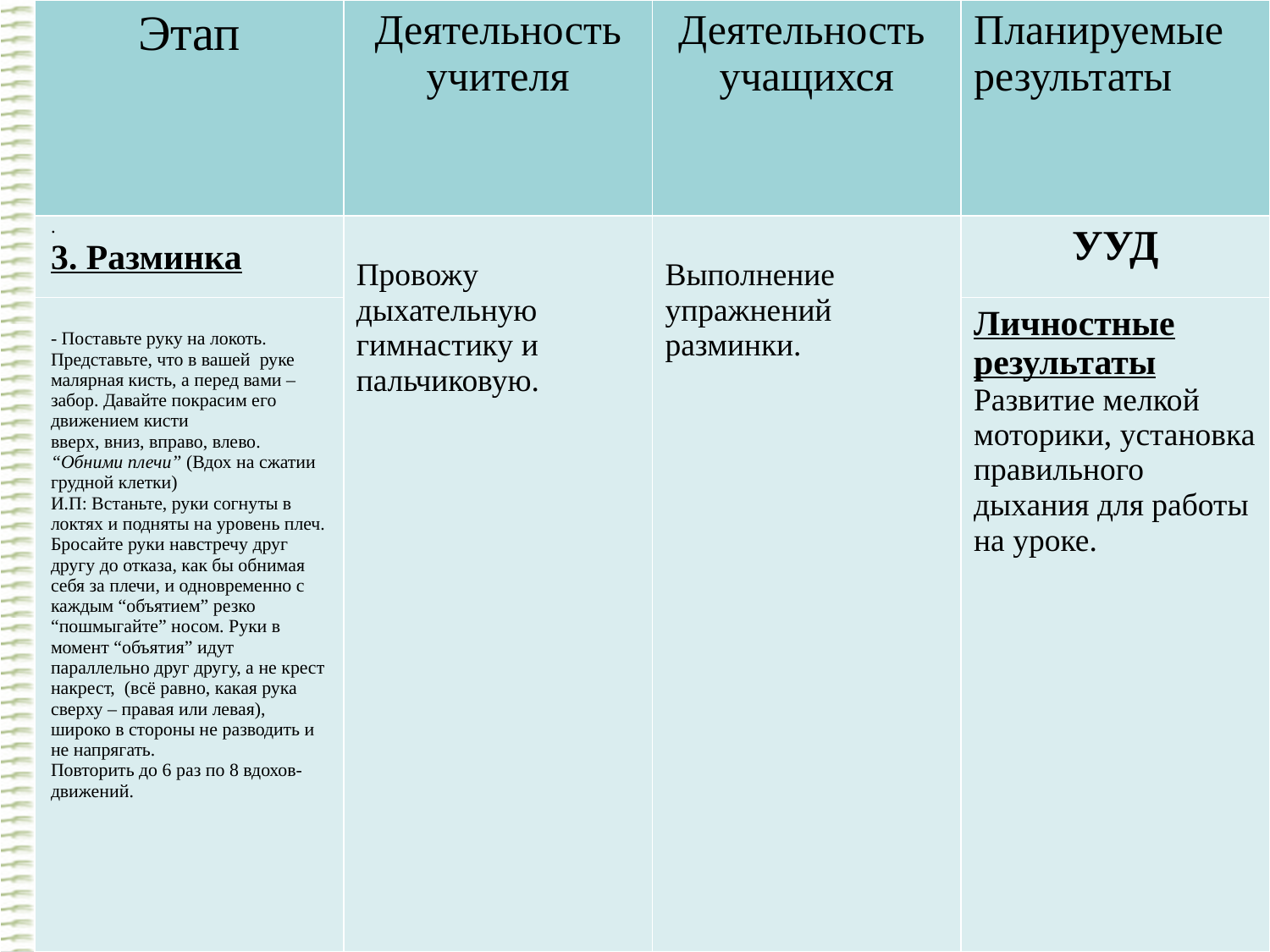

| Этап | Деятельность учителя | Деятельность учащихся | Планируемые результаты |
| --- | --- | --- | --- |
| . 3. Разминка | Провожу дыхательную гимнастику и пальчиковую. | Выполнение упражнений разминки. | УУД |
| - Поставьте руку на локоть. Представьте, что в вашей руке малярная кисть, а перед вами – забор. Давайте покрасим его движением кисти вверх, вниз, вправо, влево. “Обними плечи” (Вдох на сжатии грудной клетки) И.П: Встаньте, руки согнуты в локтях и подняты на уровень плеч. Бросайте руки навстречу друг другу до отказа, как бы обнимая себя за плечи, и одновременно с каждым “объятием” резко “пошмыгайте” носом. Руки в момент “объятия” идут параллельно друг другу, а не крест накрест, (всё равно, какая рука сверху – правая или левая), широко в стороны не разводить и не напрягать. Повторить до 6 раз по 8 вдохов-движений. |  |  | Личностные результаты Развитие мелкой моторики, установка правильного дыхания для работы на уроке. |